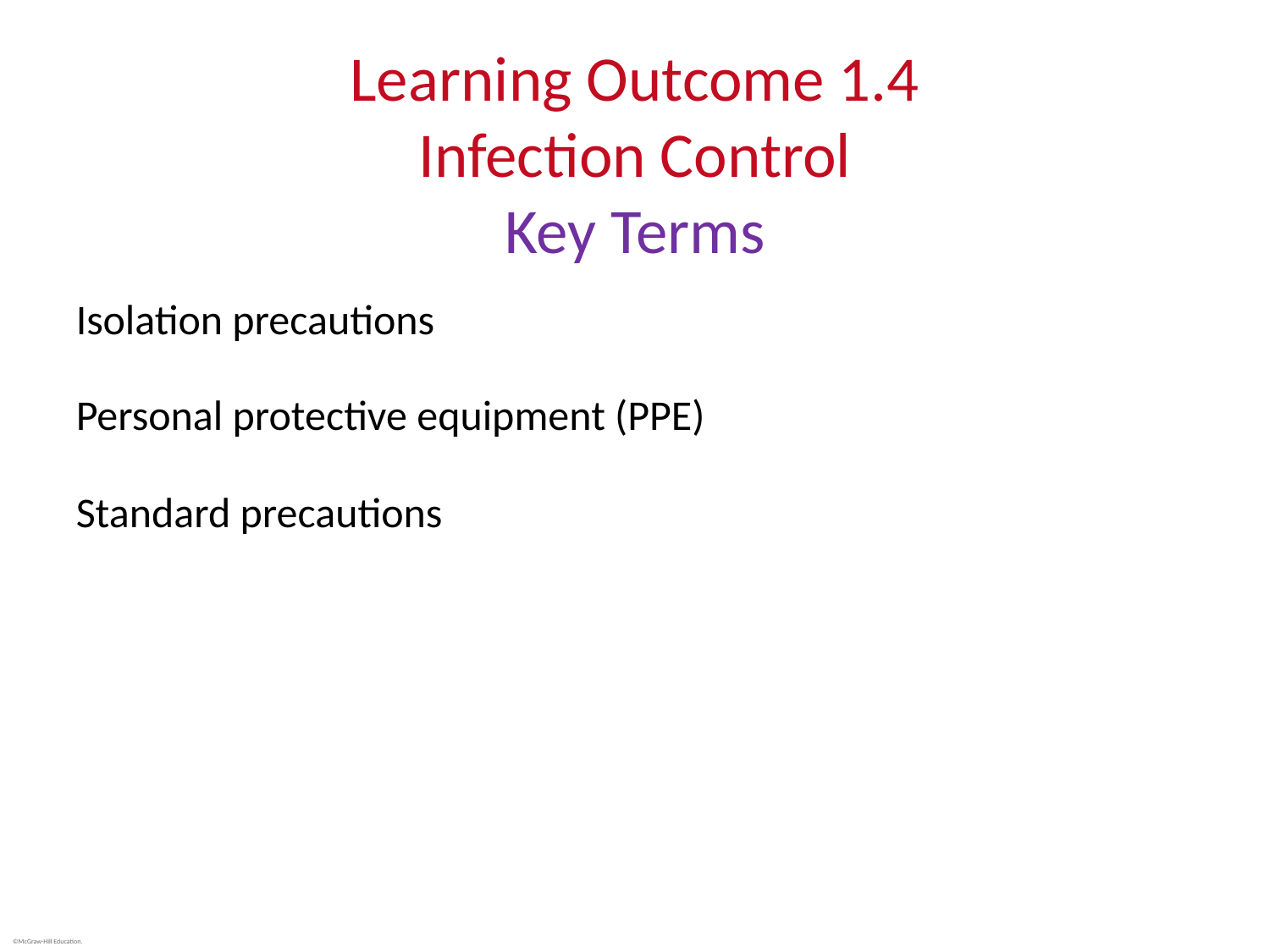

# Learning Outcome 1.4 Infection Control Key Terms
Isolation precautions
Personal protective equipment (PPE)
Standard precautions